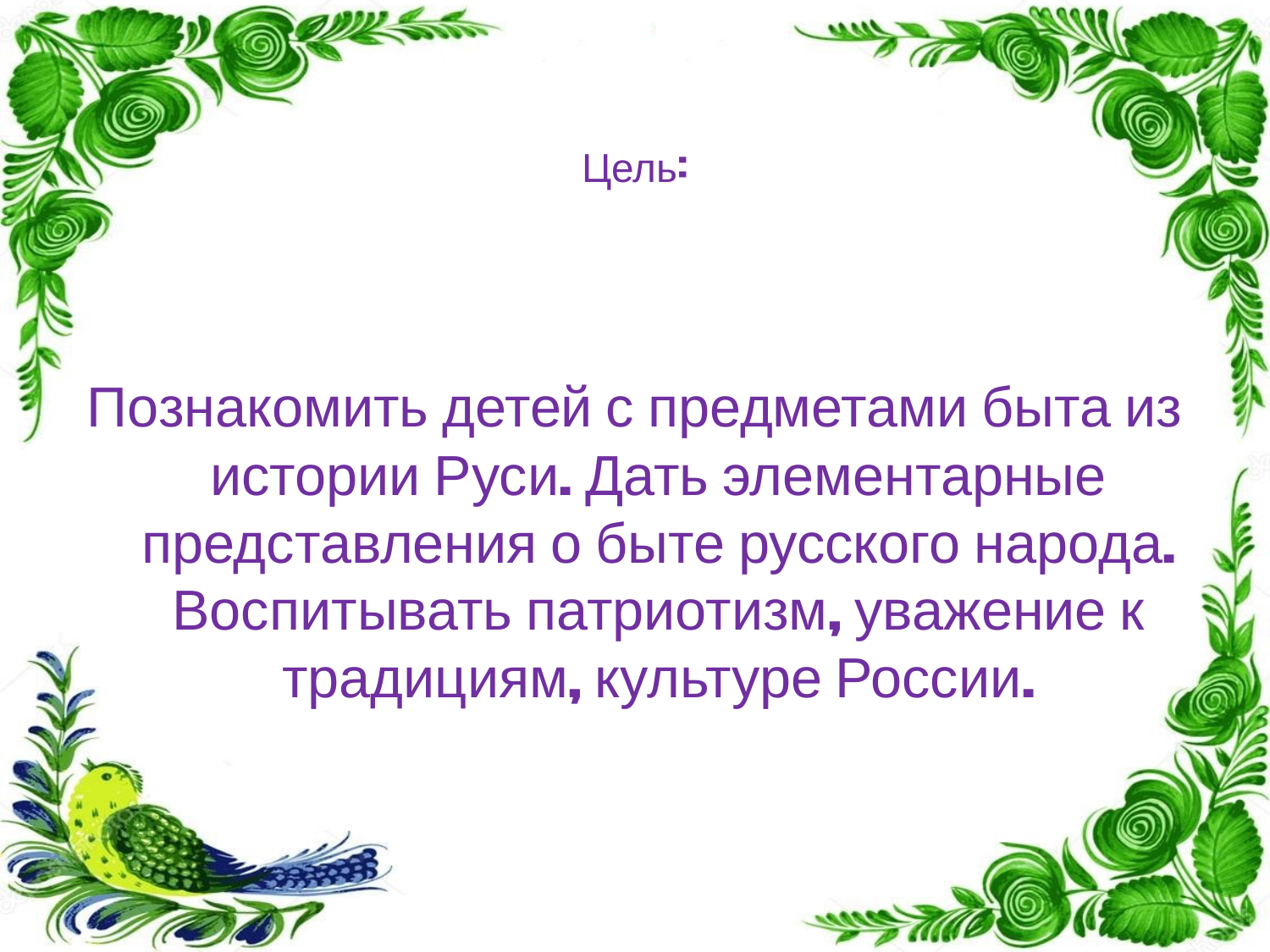

# Цель:

Познакомить детей с предметами быта из истории Руси. Дать элементарные представления о быте русского народа. Воспитывать патриотизм, уважение к традициям, культуре России.